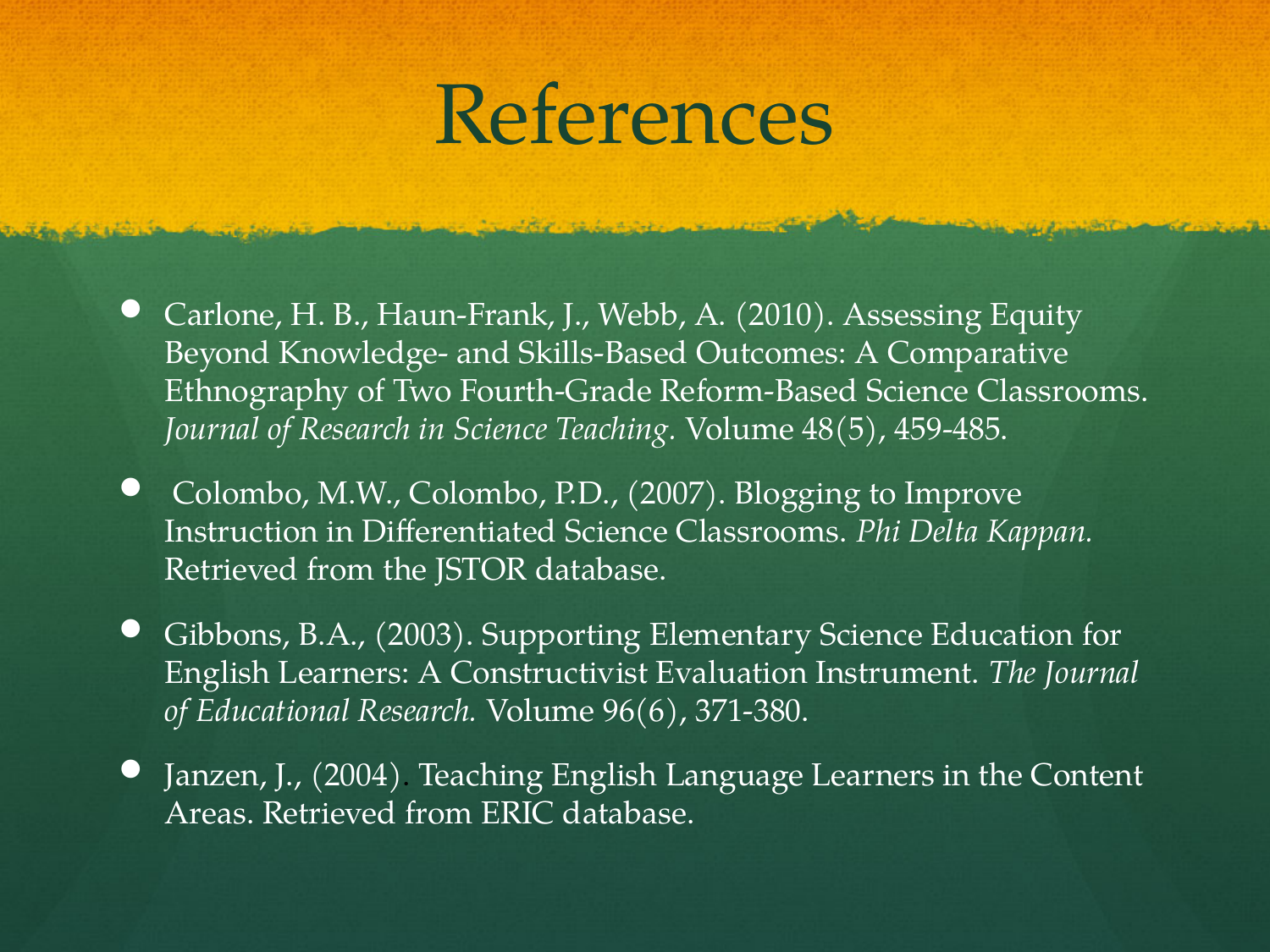

# References
Carlone, H. B., Haun-Frank, J., Webb, A. (2010). Assessing Equity Beyond Knowledge- and Skills-Based Outcomes: A Comparative Ethnography of Two Fourth-Grade Reform-Based Science Classrooms. Journal of Research in Science Teaching. Volume 48(5), 459-485.
 Colombo, M.W., Colombo, P.D., (2007). Blogging to Improve Instruction in Differentiated Science Classrooms. Phi Delta Kappan. Retrieved from the JSTOR database.
Gibbons, B.A., (2003). Supporting Elementary Science Education for English Learners: A Constructivist Evaluation Instrument. The Journal of Educational Research. Volume 96(6), 371-380.
Janzen, J., (2004). Teaching English Language Learners in the Content Areas. Retrieved from ERIC database.